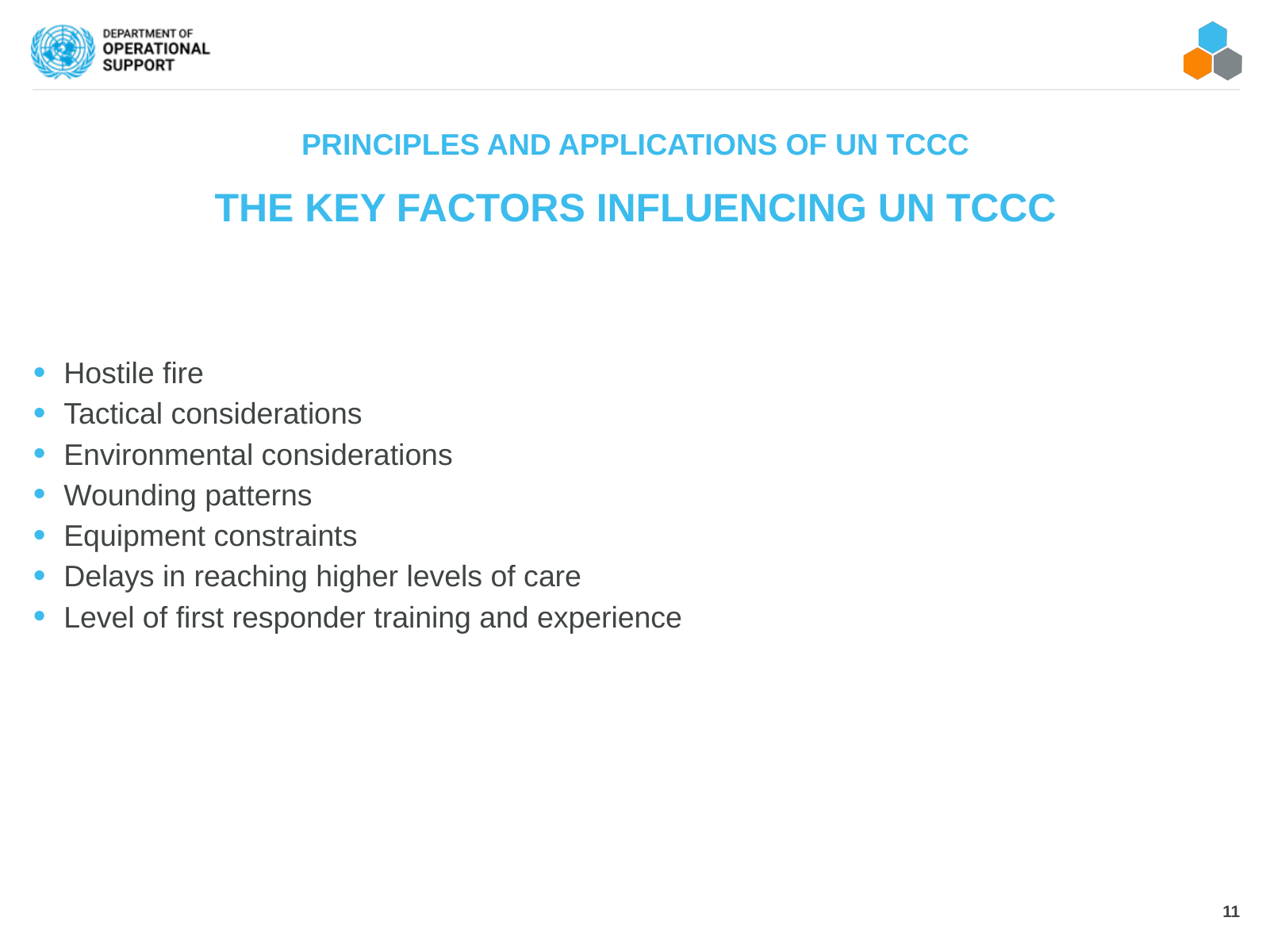

# PRINCIPLES AND APPLICATIONS OF UN TCCC
THE KEY FACTORS INFLUENCING UN TCCC

Hostile fire
Tactical considerations
Environmental considerations
Wounding patterns
Equipment constraints
Delays in reaching higher levels of care
Level of first responder training and experience